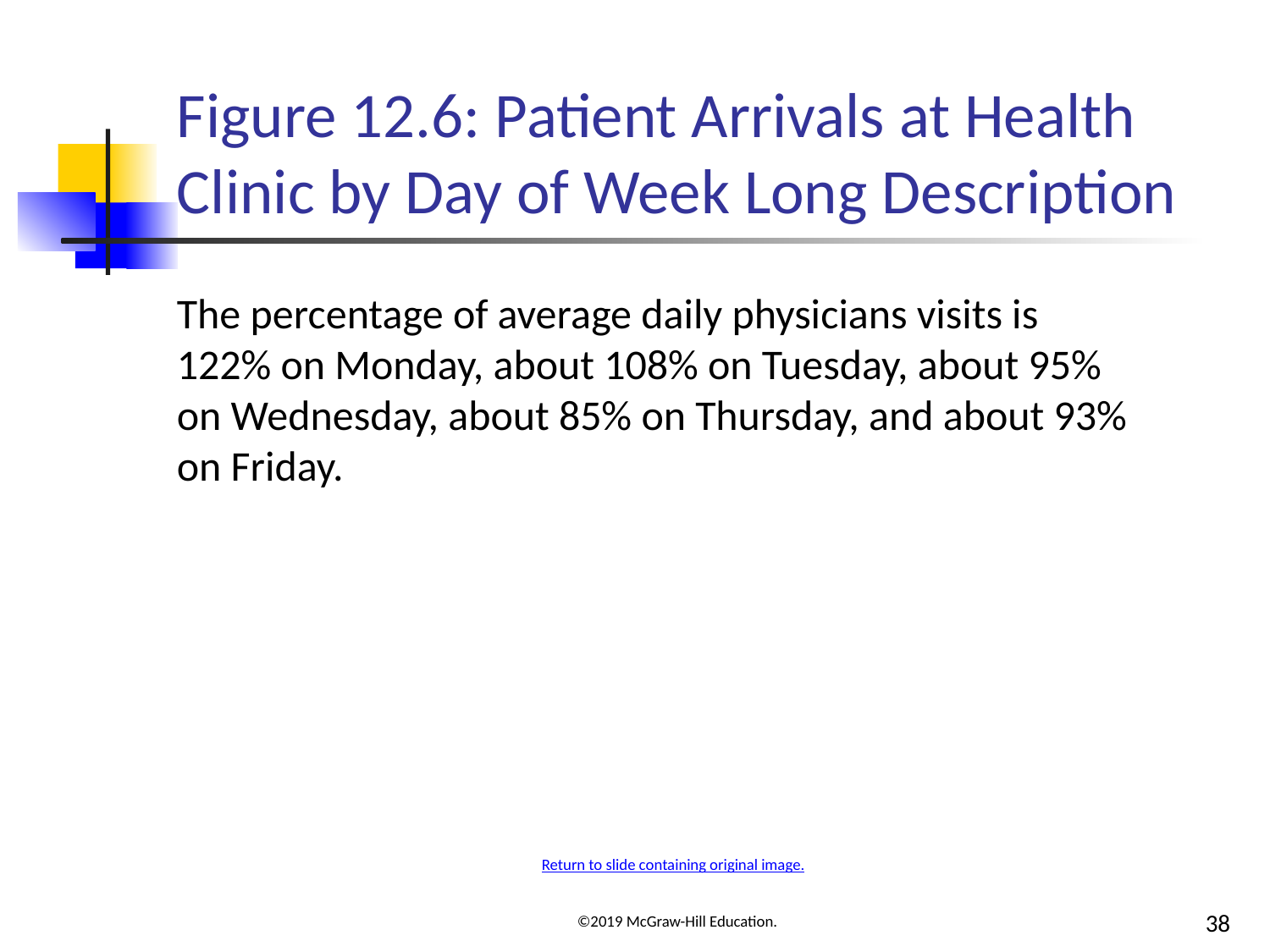

# Figure 12.6: Patient Arrivals at Health Clinic by Day of Week Long Description
The percentage of average daily physicians visits is 122% on Monday, about 108% on Tuesday, about 95% on Wednesday, about 85% on Thursday, and about 93% on Friday.
Return to slide containing original image.